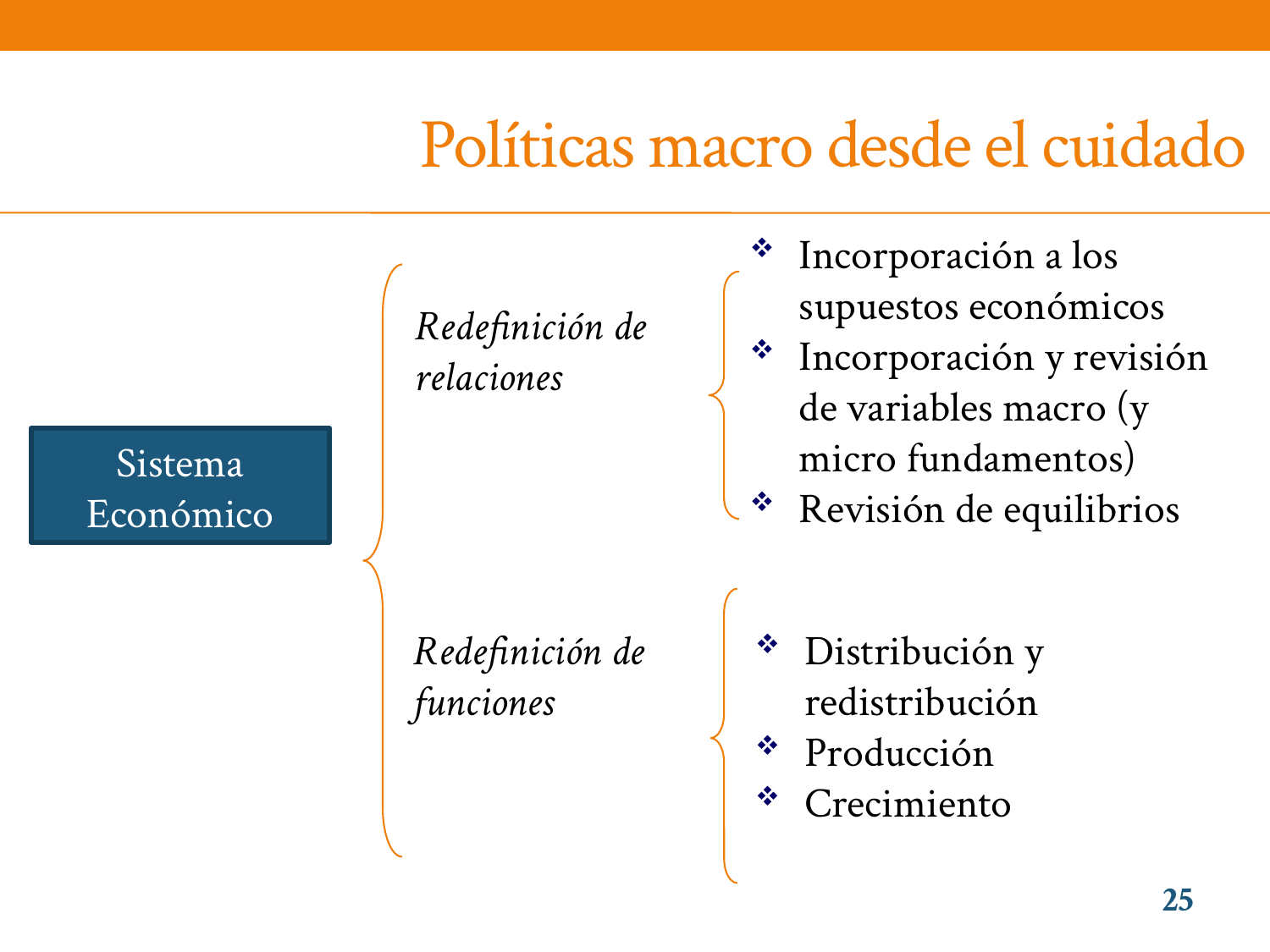

# Políticas macro desde el cuidado
Incorporación a los supuestos económicos
Incorporación y revisión de variables macro (y micro fundamentos)
Revisión de equilibrios

Redefinición de relaciones
Sistema Económico

Redefinición de funciones
Distribución y redistribución
Producción
Crecimiento
25